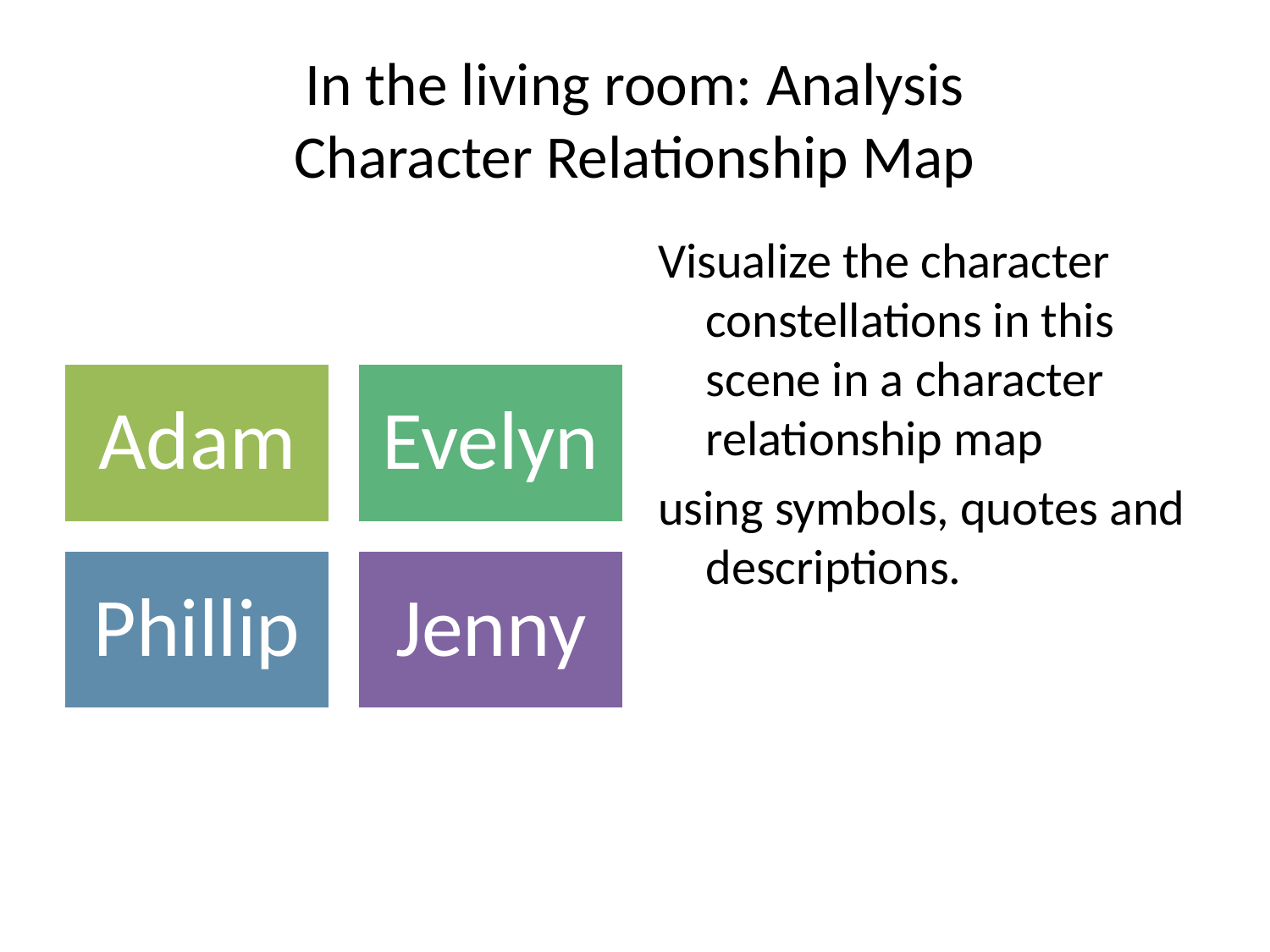

# In the living room: Analysis Character Relationship Map
Adam
Evelyn
Phillip
Jenny
Visualize the character constellations in this scene in a character relationship map
using symbols, quotes and descriptions.